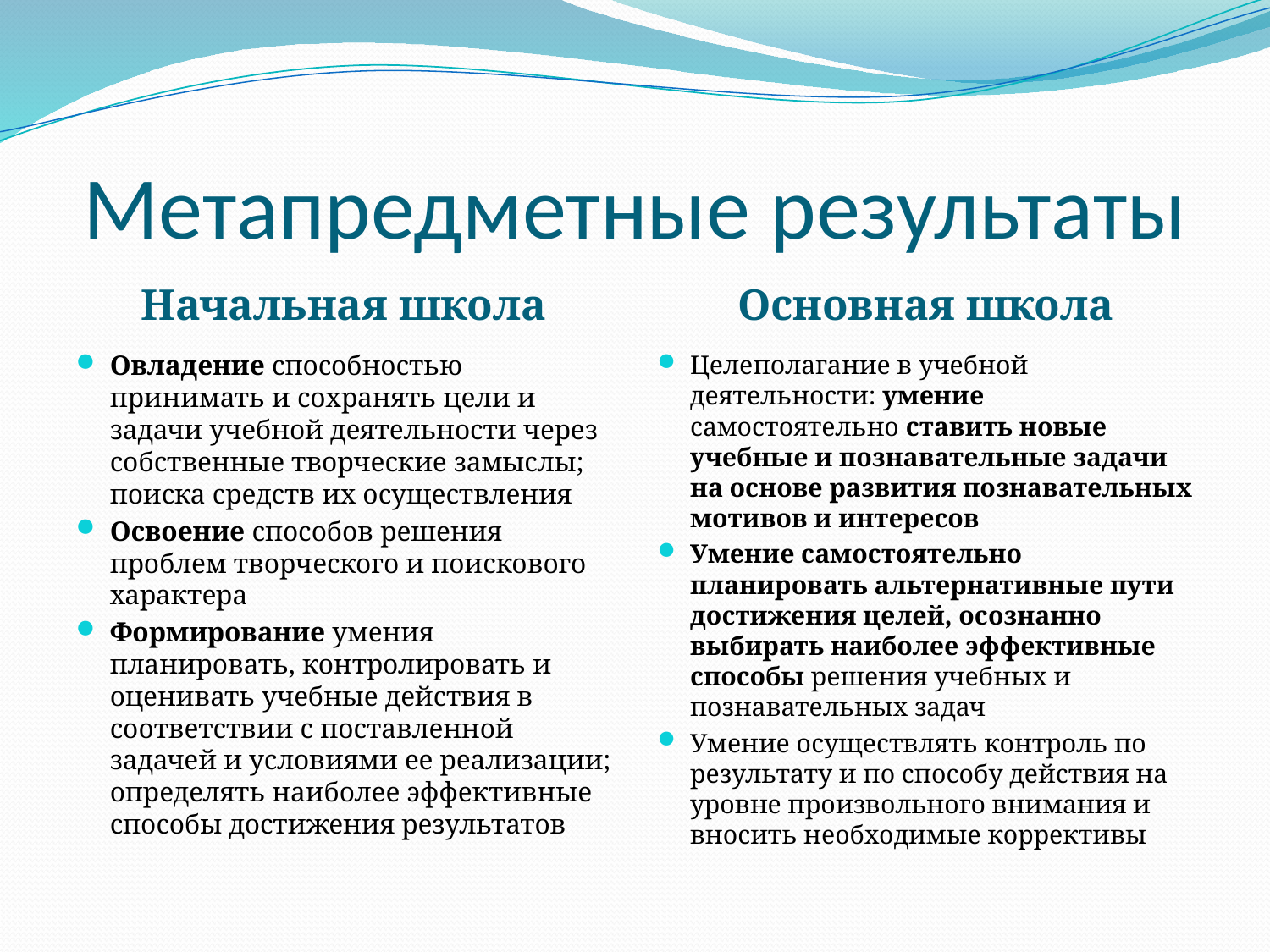

# Метапредметные результаты
Начальная школа
Основная школа
Овладение способностью принимать и сохранять цели и задачи учебной деятельности через собственные творческие замыслы; поиска средств их осуществления
Освоение способов решения проблем творческого и поискового характера
Формирование умения планировать, контролировать и оценивать учебные действия в соответствии с поставленной задачей и условиями ее реализации; определять наиболее эффективные способы достижения результатов
Целеполагание в учебной деятельности: умение самостоятельно ставить новые учебные и познавательные задачи на основе развития познавательных мотивов и интересов
Умение самостоятельно планировать альтернативные пути достижения целей, осознанно выбирать наиболее эффективные способы решения учебных и познавательных задач
Умение осуществлять контроль по результату и по способу действия на уровне произвольного внимания и вносить необходимые коррективы